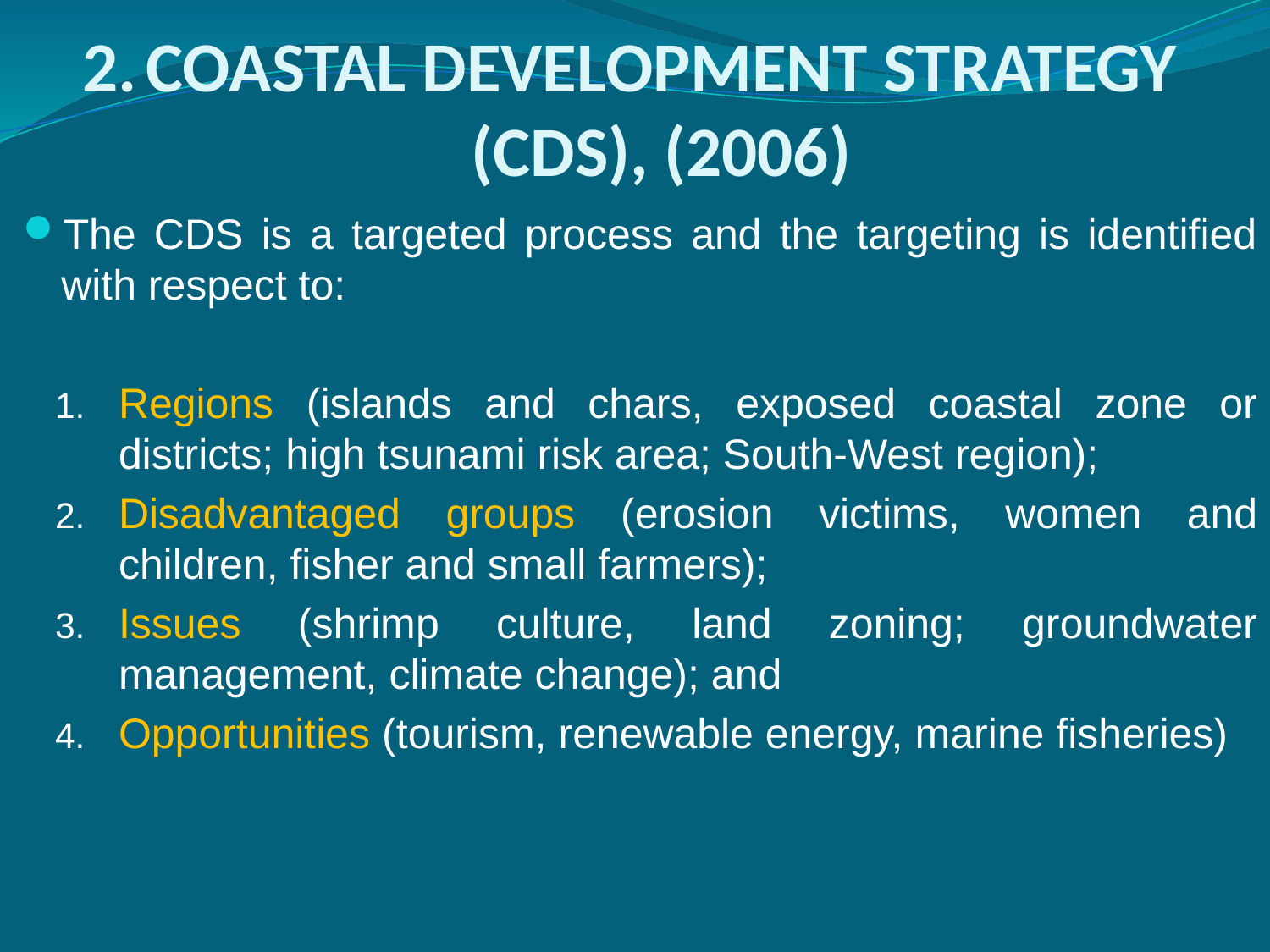

# COASTAL DEVELOPMENT STRATEGY (CDS), (2006)
The CDS is a targeted process and the targeting is identified with respect to:

Regions (islands and chars, exposed coastal zone or districts; high tsunami risk area; South-West region);
Disadvantaged groups (erosion victims, women and children, fisher and small farmers);
Issues (shrimp culture, land zoning; groundwater management, climate change); and
Opportunities (tourism, renewable energy, marine fisheries)